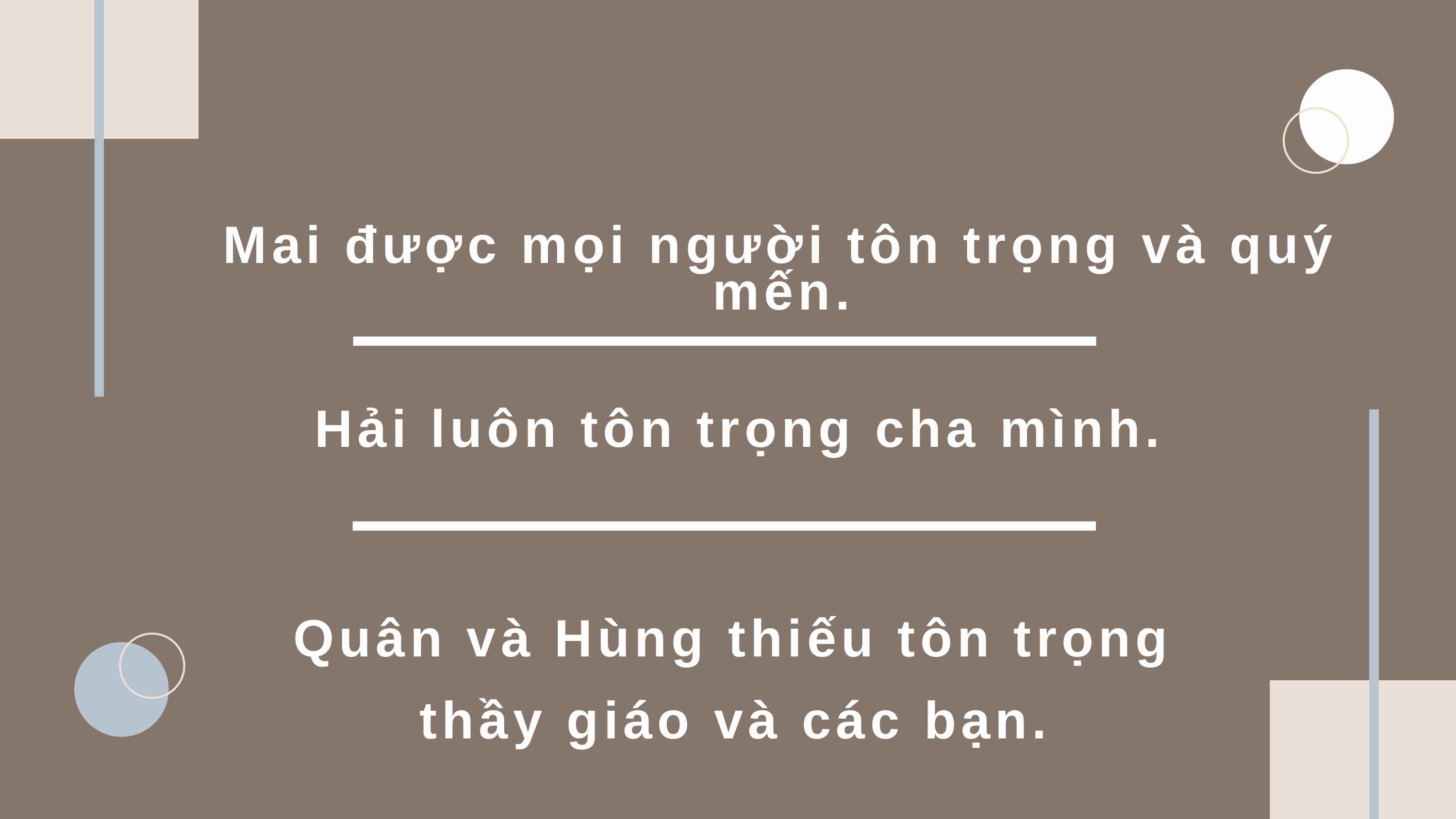

Mai được mọi người tôn trọng và quý mến.

Hải luôn tôn trọng cha mình.

Quân và Hùng thiếu tôn trọng thầy giáo và các bạn.